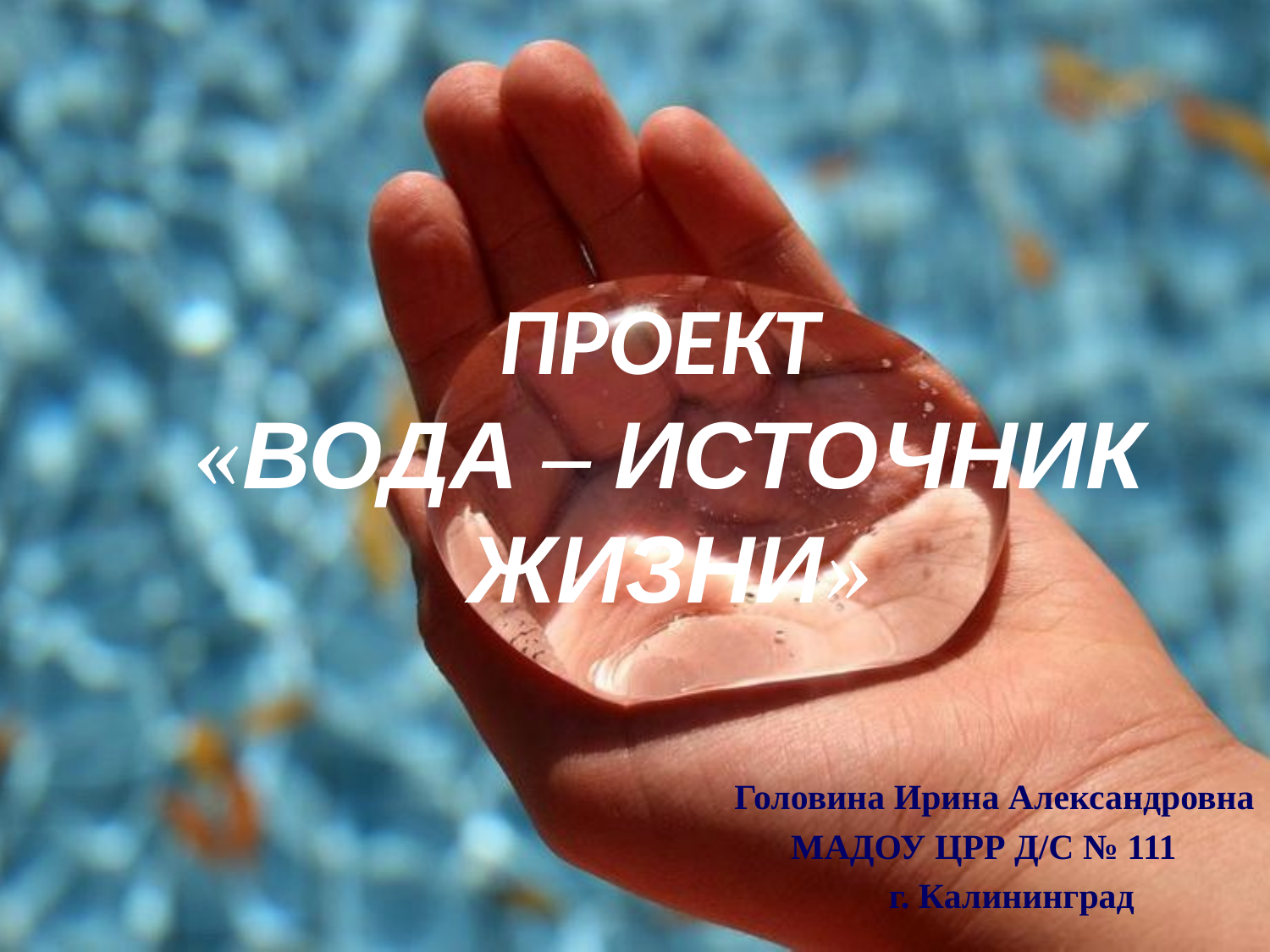

# Проект «вода – источник жизни»
  Головина Ирина Александровна
        МАДОУ ЦРР Д/С № 111
                   г. Калининград